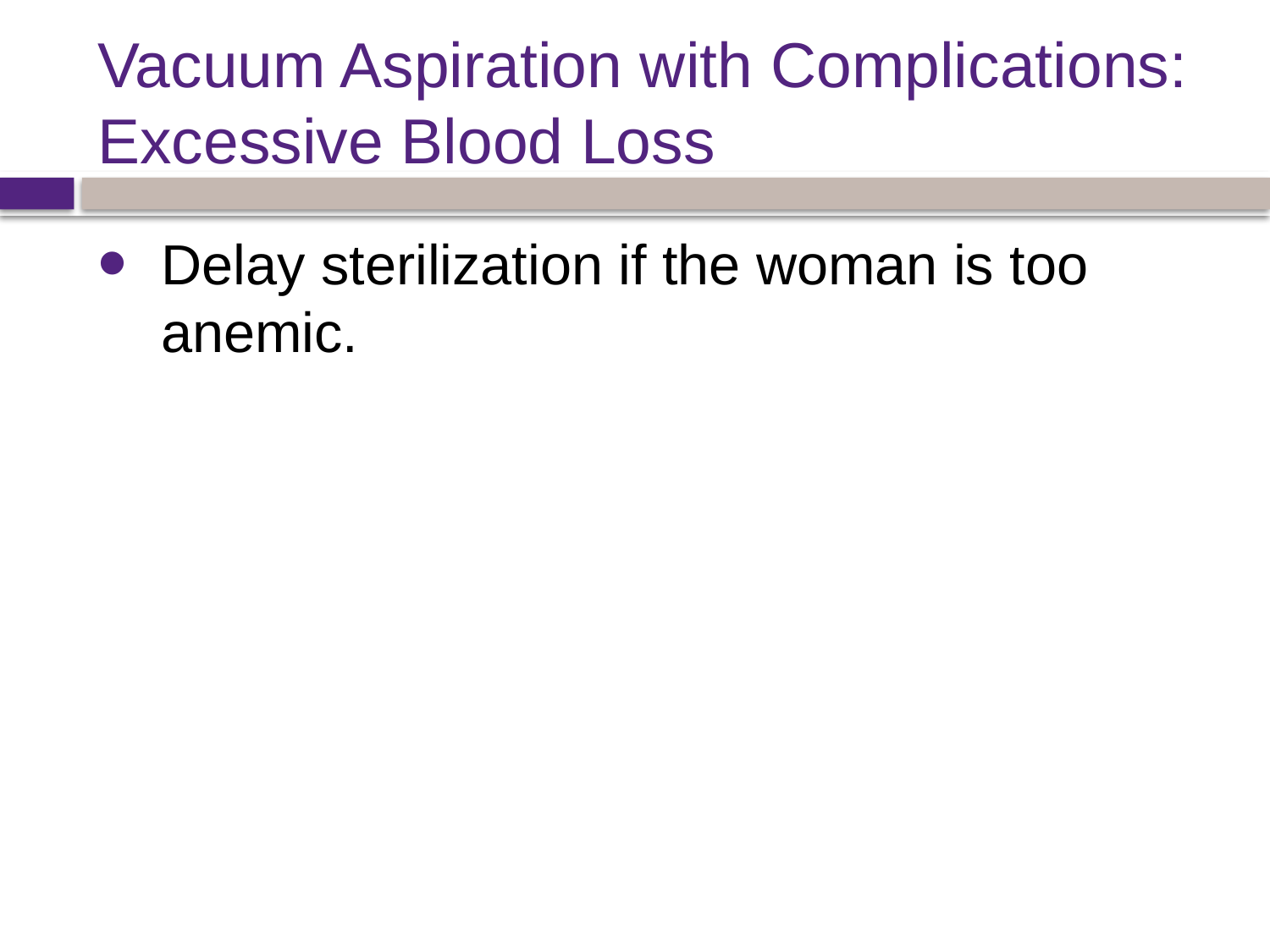

# Vacuum Aspiration with Complications: Excessive Blood Loss
Delay sterilization if the woman is too anemic.